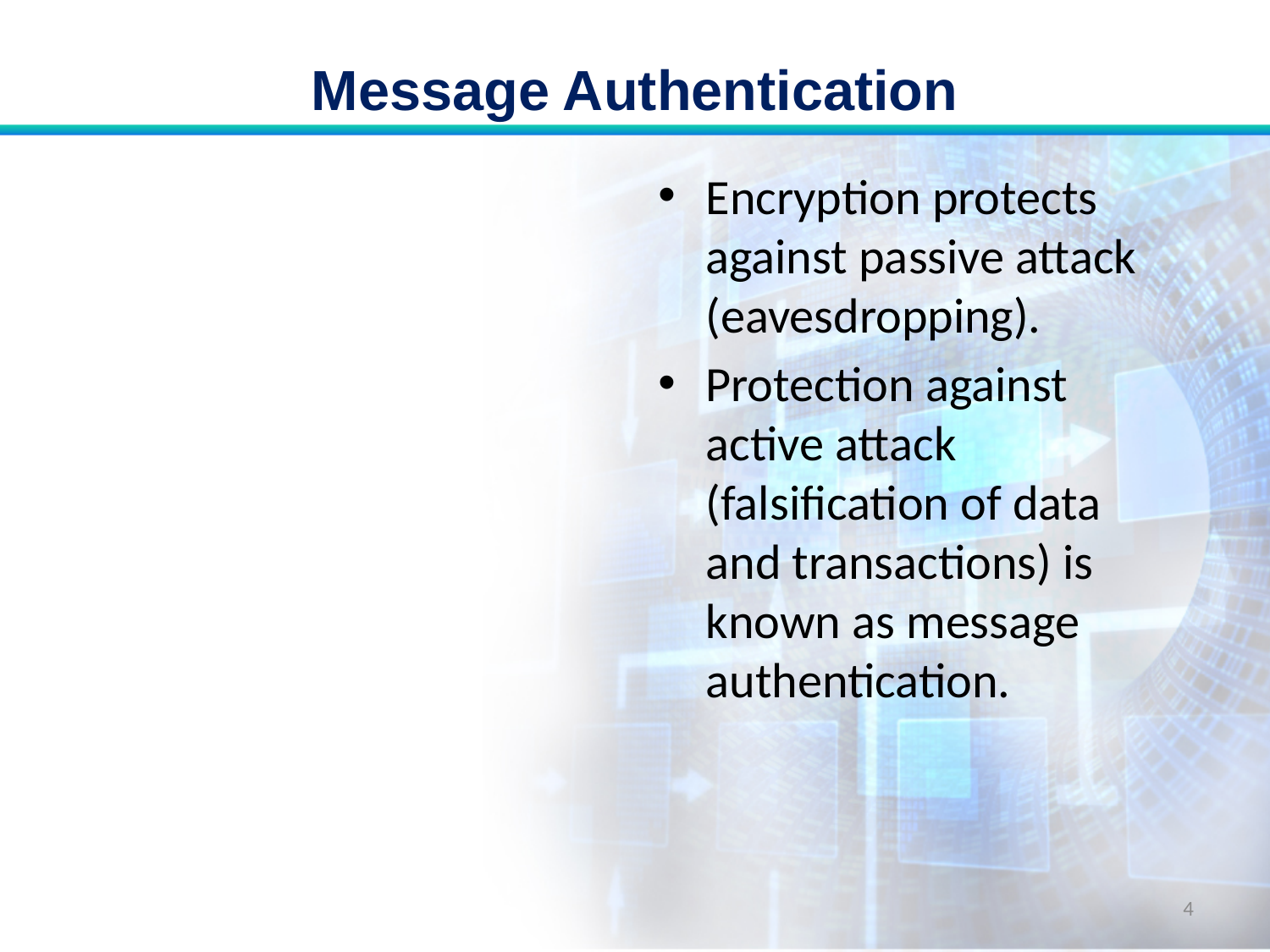

# Message Authentication
Encryption protects against passive attack (eavesdropping).
Protection against active attack (falsification of data and transactions) is known as message authentication.
4